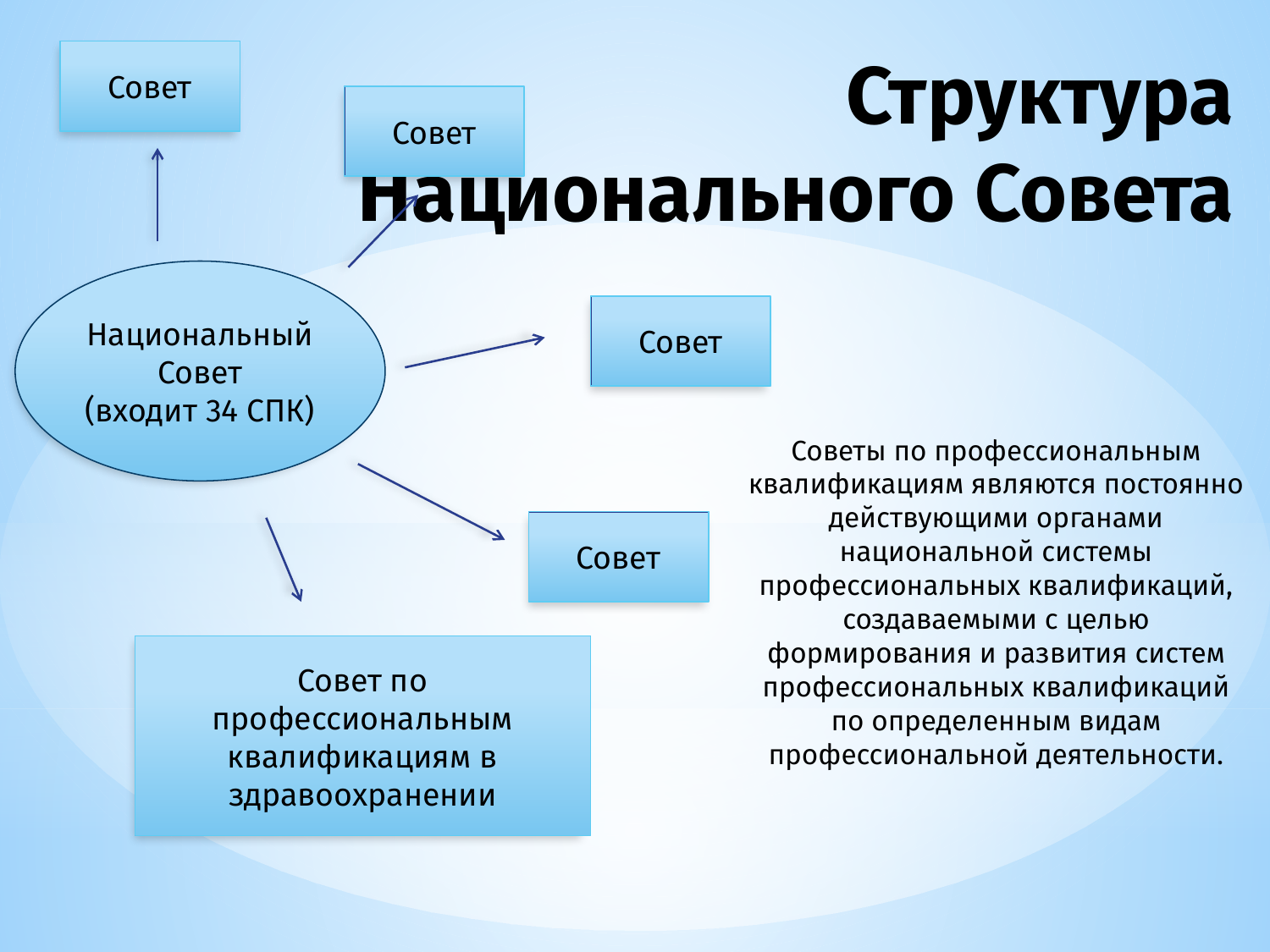

# Структура Национального Совета
Совет
Совет
Национальный Совет
(входит 34 СПК)
Совет
Советы по профессиональным квалификациям являются постоянно действующими органами национальной системы профессиональных квалификаций, создаваемыми с целью формирования и развития систем профессиональных квалификаций по определенным видам профессиональной деятельности.
Совет
Совет по профессиональным квалификациям в здравоохранении